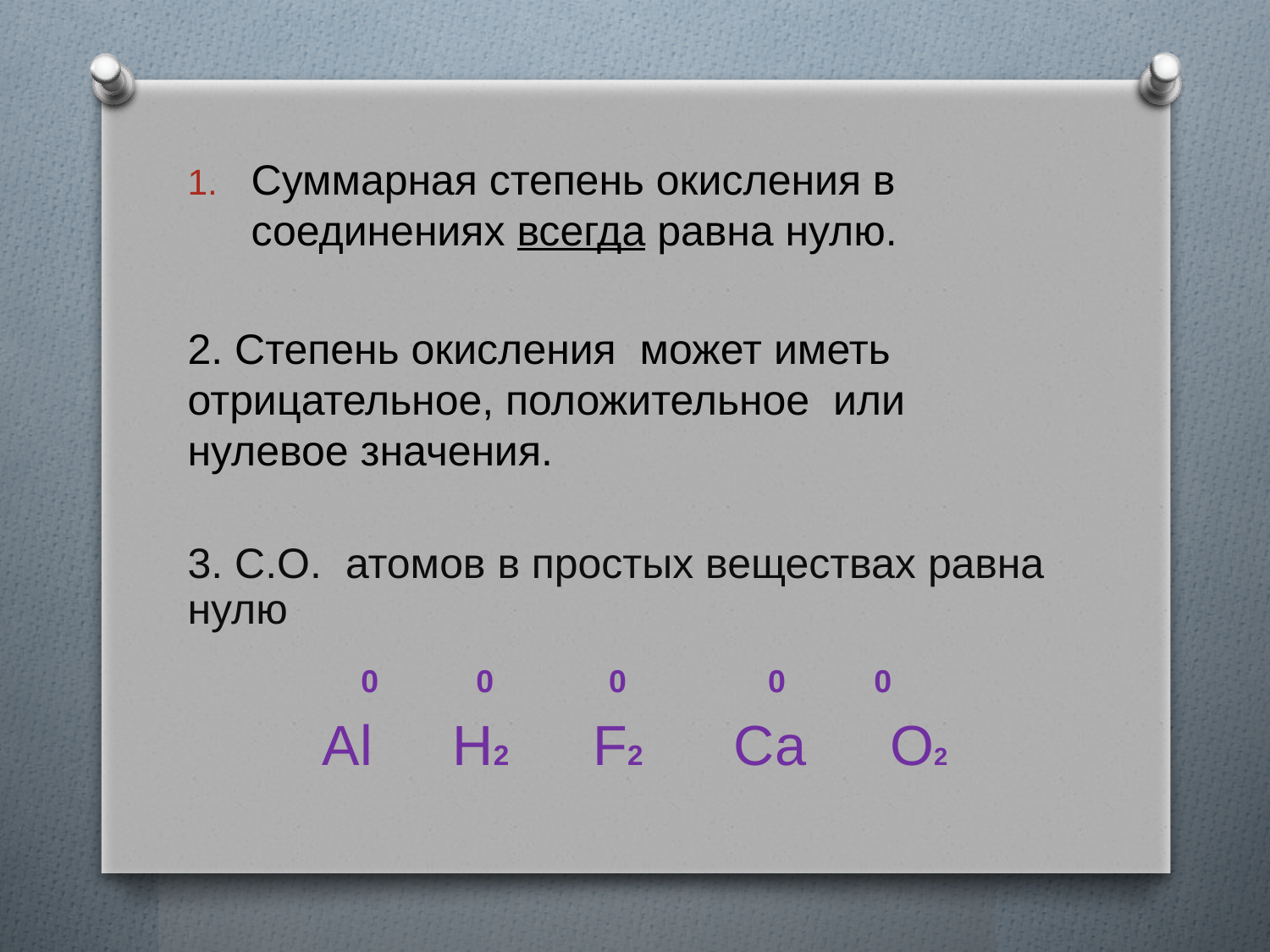

Суммарная степень окисления в соединениях всегда равна нулю.

2. Степень окисления  может иметь отрицательное, положительное  или нулевое значения.

3. С.О.  атомов в простых веществах равна нулю
 0           0             0                0          0
  Al         H2            F2             Ca            O2